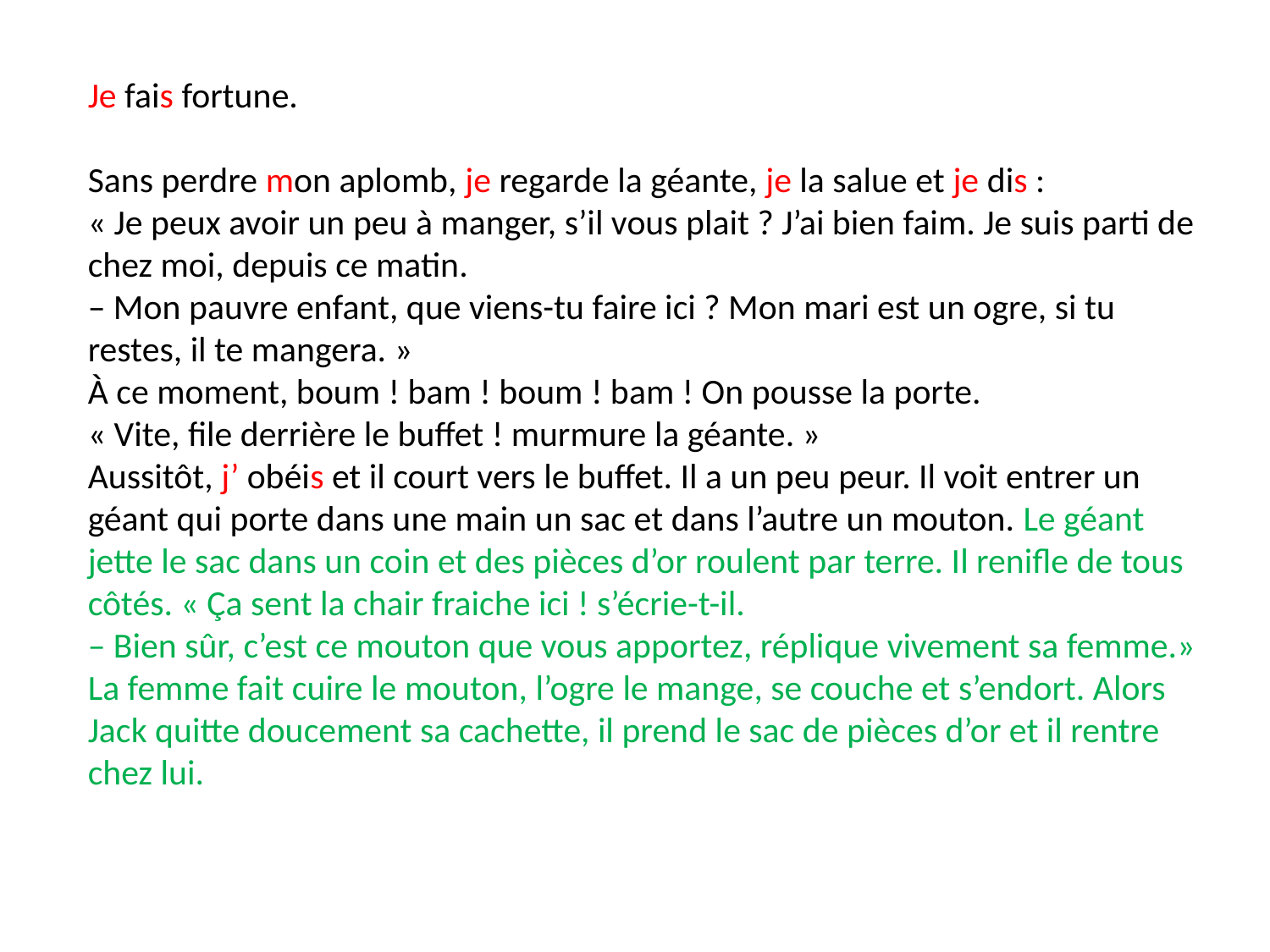

Je fais fortune.

Sans perdre mon aplomb, je regarde la géante, je la salue et je dis :
« Je peux avoir un peu à manger, s’il vous plait ? J’ai bien faim. Je suis parti de chez moi, depuis ce matin.
– Mon pauvre enfant, que viens-tu faire ici ? Mon mari est un ogre, si tu restes, il te mangera. »
À ce moment, boum ! bam ! boum ! bam ! On pousse la porte.
« Vite, file derrière le buffet ! murmure la géante. »
Aussitôt, j’ obéis et il court vers le buffet. Il a un peu peur. Il voit entrer un géant qui porte dans une main un sac et dans l’autre un mouton. Le géant jette le sac dans un coin et des pièces d’or roulent par terre. Il renifle de tous côtés. « Ça sent la chair fraiche ici ! s’écrie-t-il.
– Bien sûr, c’est ce mouton que vous apportez, réplique vivement sa femme.»
La femme fait cuire le mouton, l’ogre le mange, se couche et s’endort. Alors Jack quitte doucement sa cachette, il prend le sac de pièces d’or et il rentre chez lui.